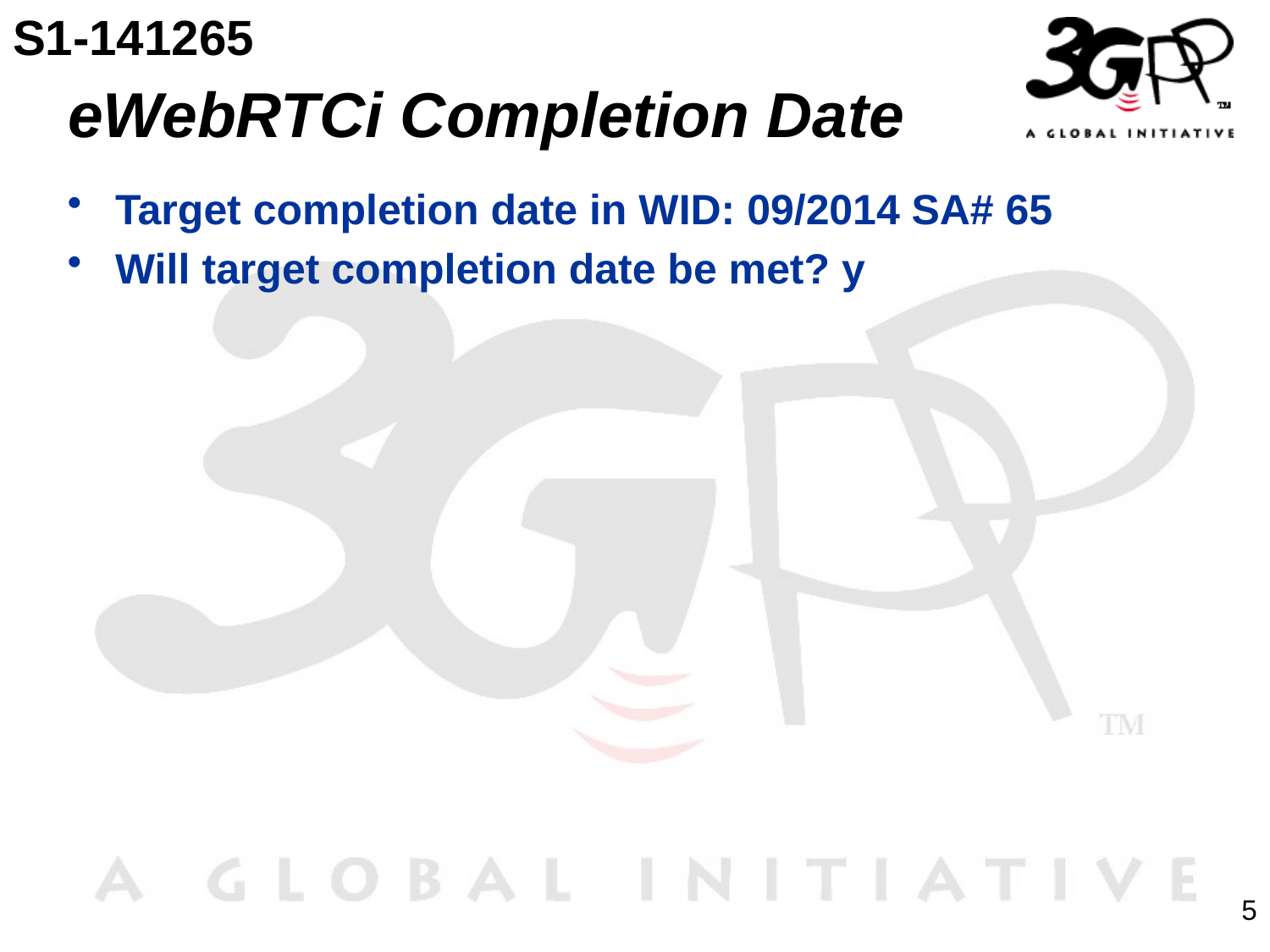

S1-141265
# eWebRTCi Completion Date
Target completion date in WID: 09/2014 SA# 65
Will target completion date be met? y

5